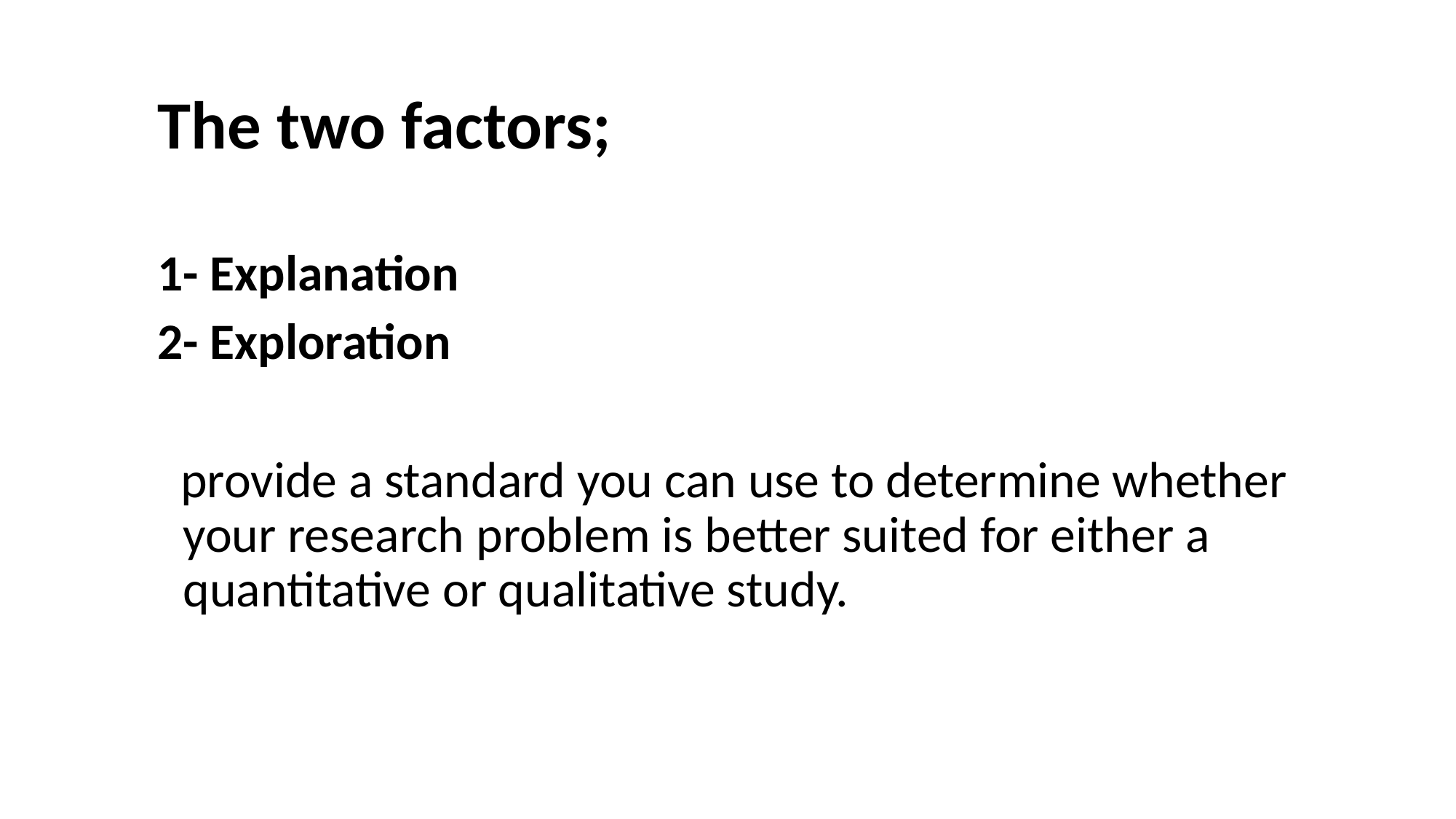

#
The two factors;

1- Explanation
2- Exploration

  provide a standard you can use to determine whether your research problem is better suited for either a quantitative or qualitative study.